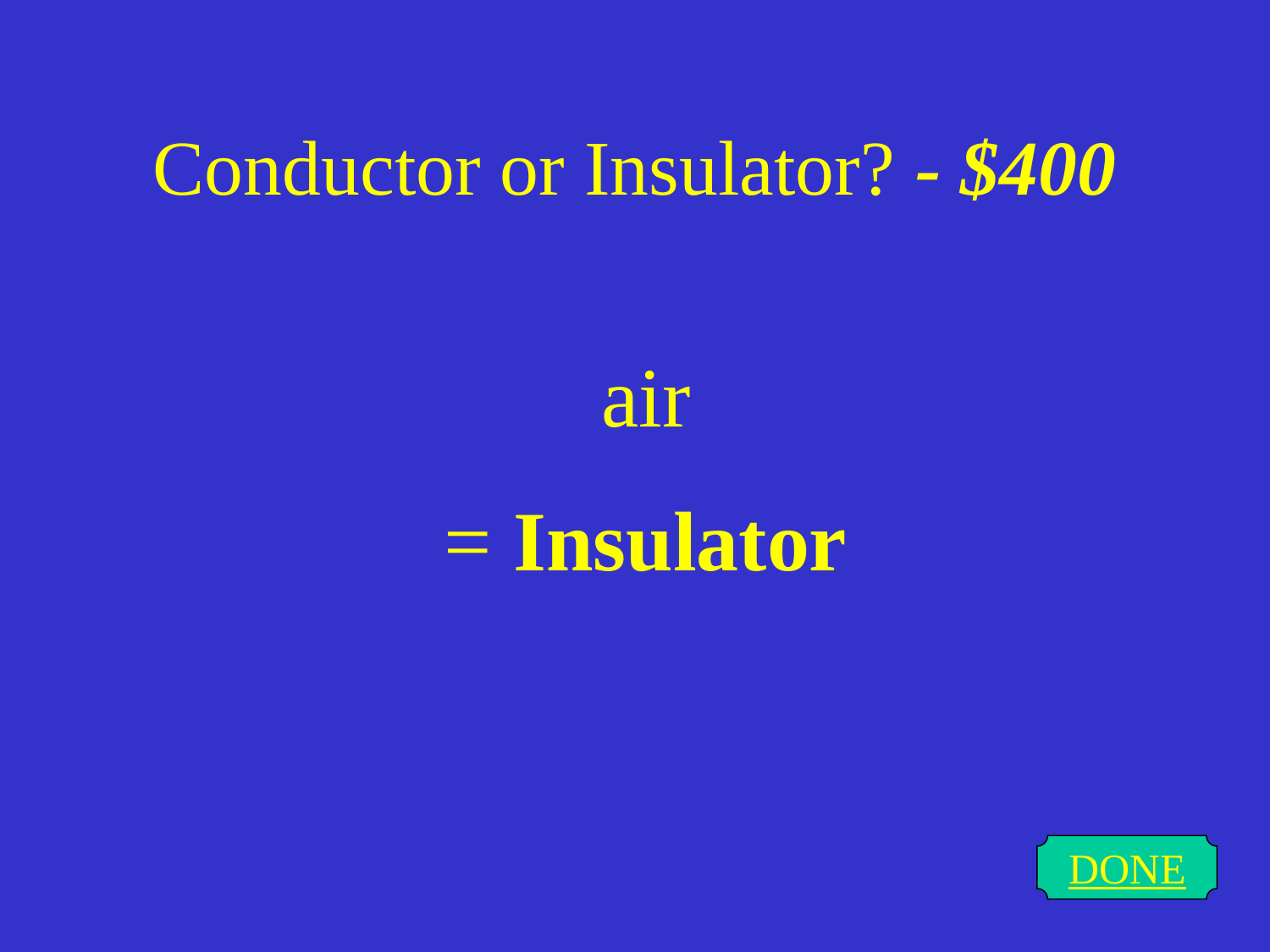

# Conductor or Insulator? - $400
air
= Insulator

DONE